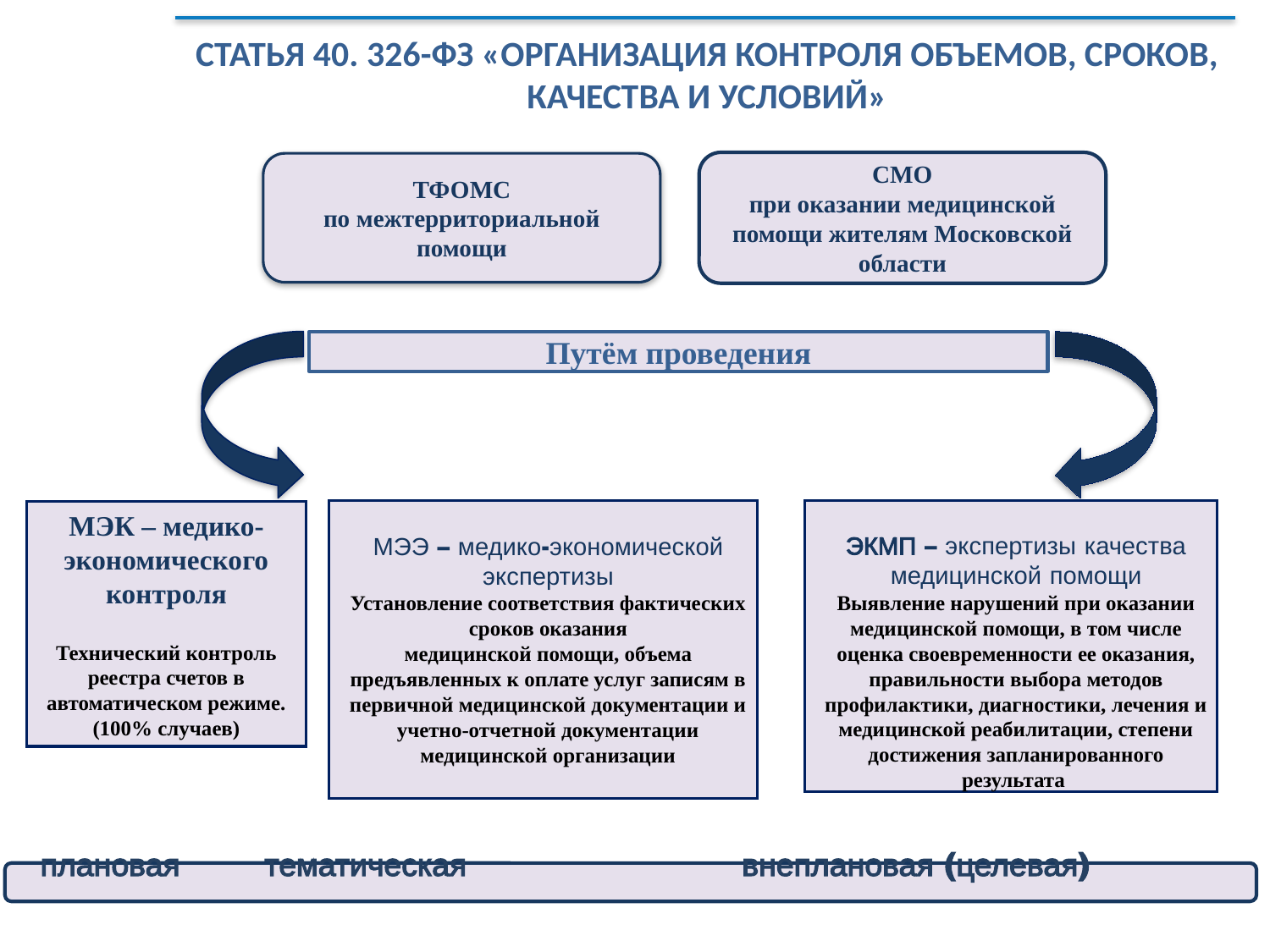

Статья 40. 326-ФЗ «Организация контроля объемов, сроков, качества и условий»

СМО
при оказании медицинской помощи жителям Московской области

ТФОМС
по межтерриториальной помощи

Путём проведения

ЭКМП – экспертизы качества медицинской помощи
Выявление нарушений при оказании медицинской помощи, в том числе оценка своевременности ее оказания, правильности выбора методов профилактики, диагностики, лечения и медицинской реабилитации, степени достижения запланированного результата

МЭЭ – медико-экономической экспертизы
Установление соответствия фактических сроков оказания
медицинской помощи, объема предъявленных к оплате услуг записям в первичной медицинской документации и учетно-отчетной документации медицинской организации
МЭК – медико-экономического контроля

Технический контроль реестра счетов в автоматическом режиме. (100% случаев)
  плановая        тематическая                          внеплановая (целевая)